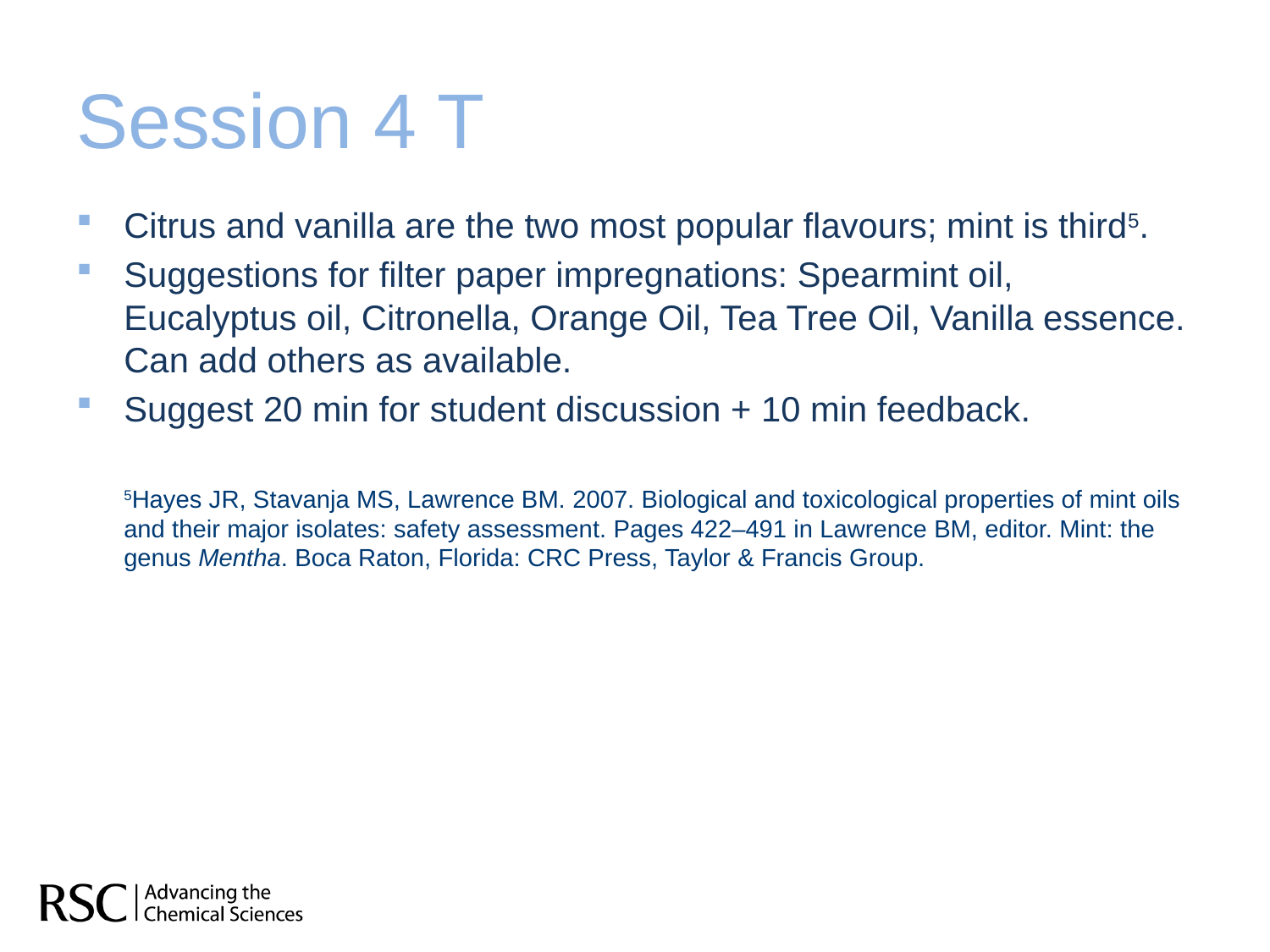

# Session 4 T
Citrus and vanilla are the two most popular flavours; mint is third5.
Suggestions for filter paper impregnations: Spearmint oil, Eucalyptus oil, Citronella, Orange Oil, Tea Tree Oil, Vanilla essence. Can add others as available.
Suggest 20 min for student discussion + 10 min feedback.

	5Hayes JR, Stavanja MS, Lawrence BM. 2007. Biological and toxicological properties of mint oils and their major isolates: safety assessment. Pages 422–491 in Lawrence BM, editor. Mint: the genus Mentha. Boca Raton, Florida: CRC Press, Taylor & Francis Group.